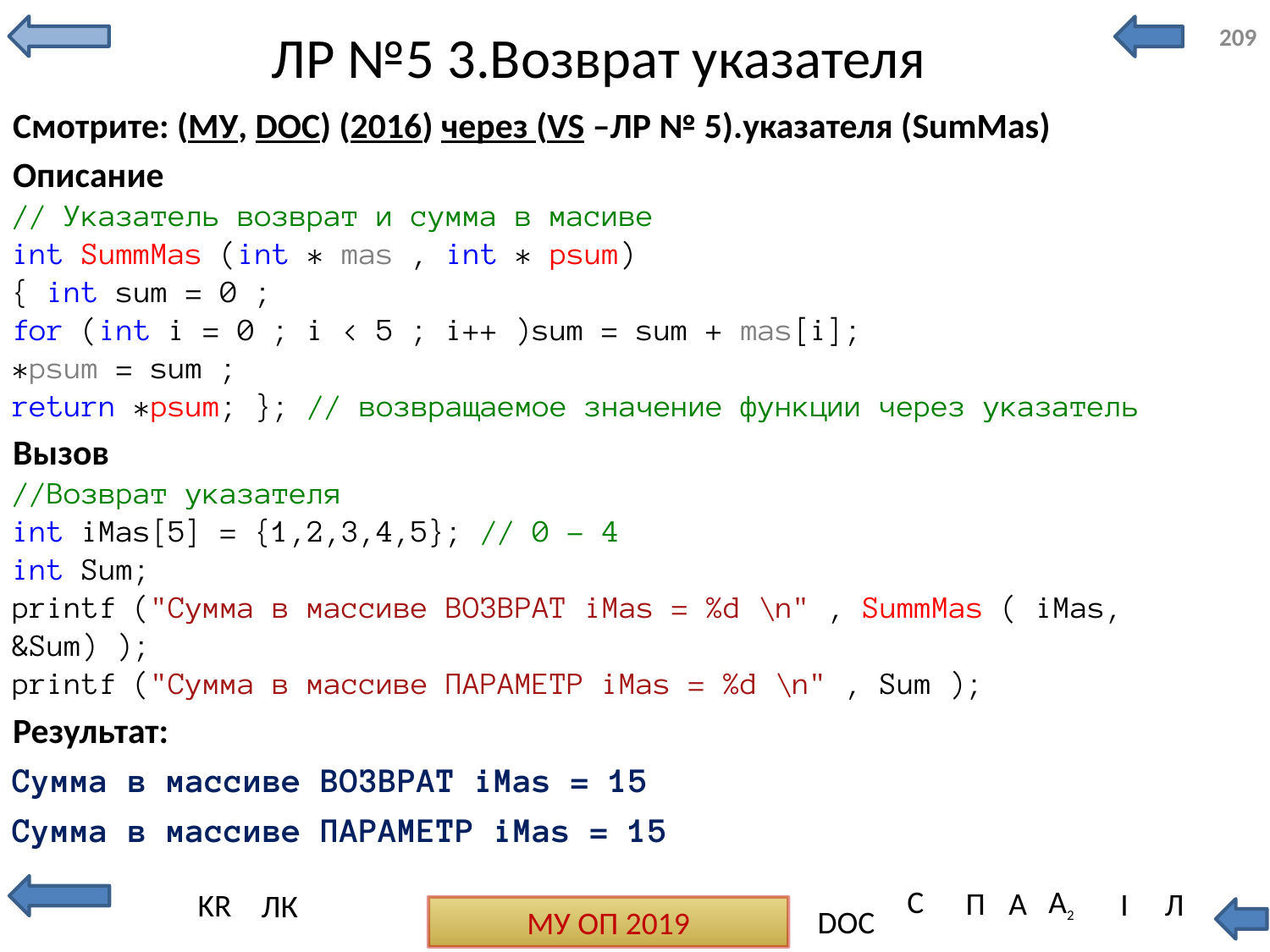

# ЛР №5 3.Возврат указателя
209
Смотрите: (МУ, DOC) (2016) через (VS –ЛР № 5).указателя (SumMas)
Описание
// Указатель возврат и сумма в масиве
int SummMas (int * mas , int * psum)
{ int sum = 0 ;
for (int i = 0 ; i < 5 ; i++ )sum = sum + mas[i];
*psum = sum ;
return *psum; }; // возвращаемое значение функции через указатель
Вызов
//Возврат указателя
int iMas[5] = {1,2,3,4,5}; // 0 - 4
int Sum;
printf ("Сумма в массиве ВОЗВРАТ iMas = %d \n" , SummMas ( iMas, &Sum) );
printf ("Сумма в массиве ПАРАМЕТР iMas = %d \n" , Sum );
Результат:
Сумма в массиве ВОЗВРАТ iMas = 15
Сумма в массиве ПАРАМЕТР iMas = 15